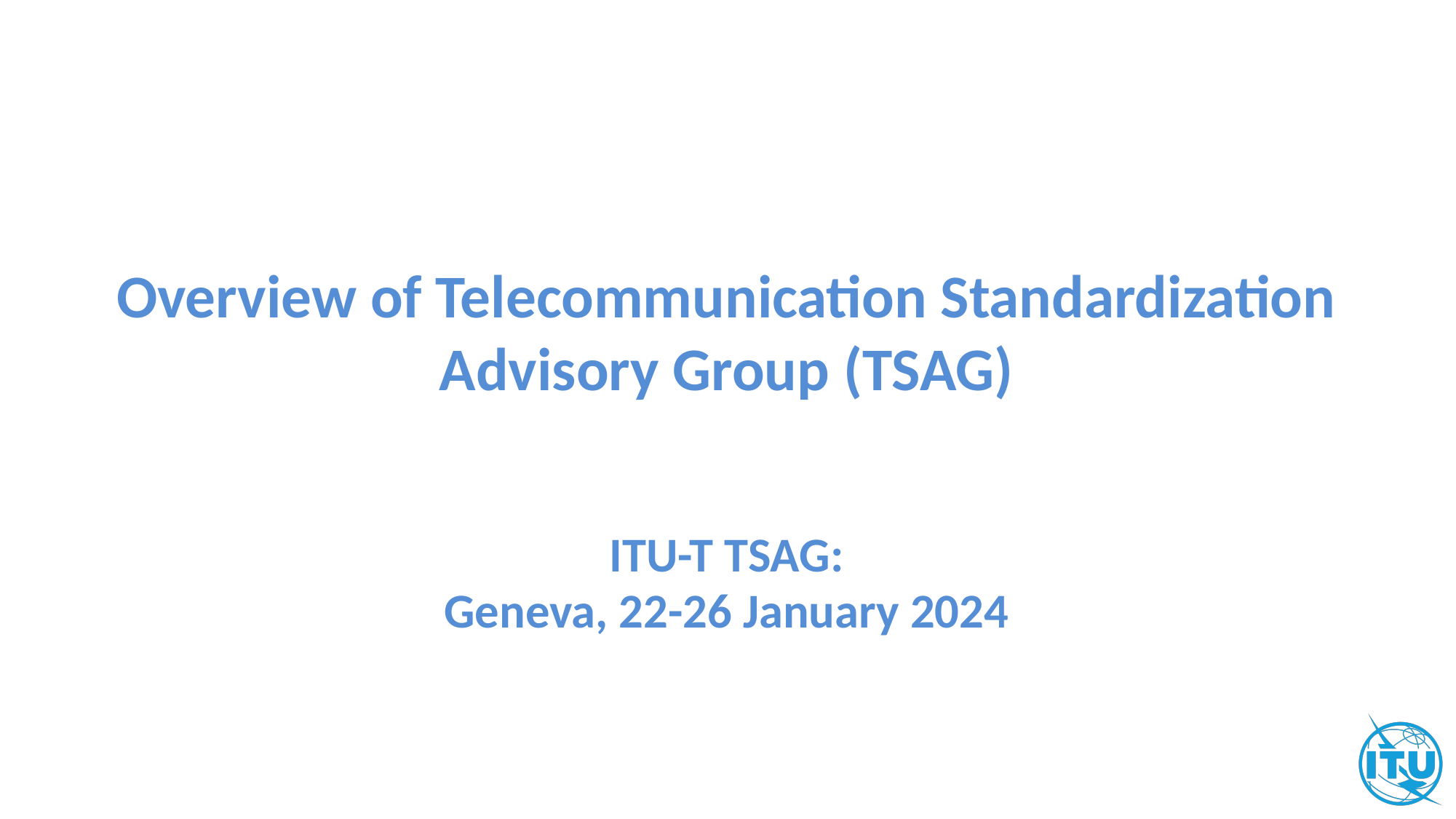

Overview of Telecommunication Standardization Advisory Group (TSAG)
ITU-T TSAG:
Geneva, 22-26 January 2024